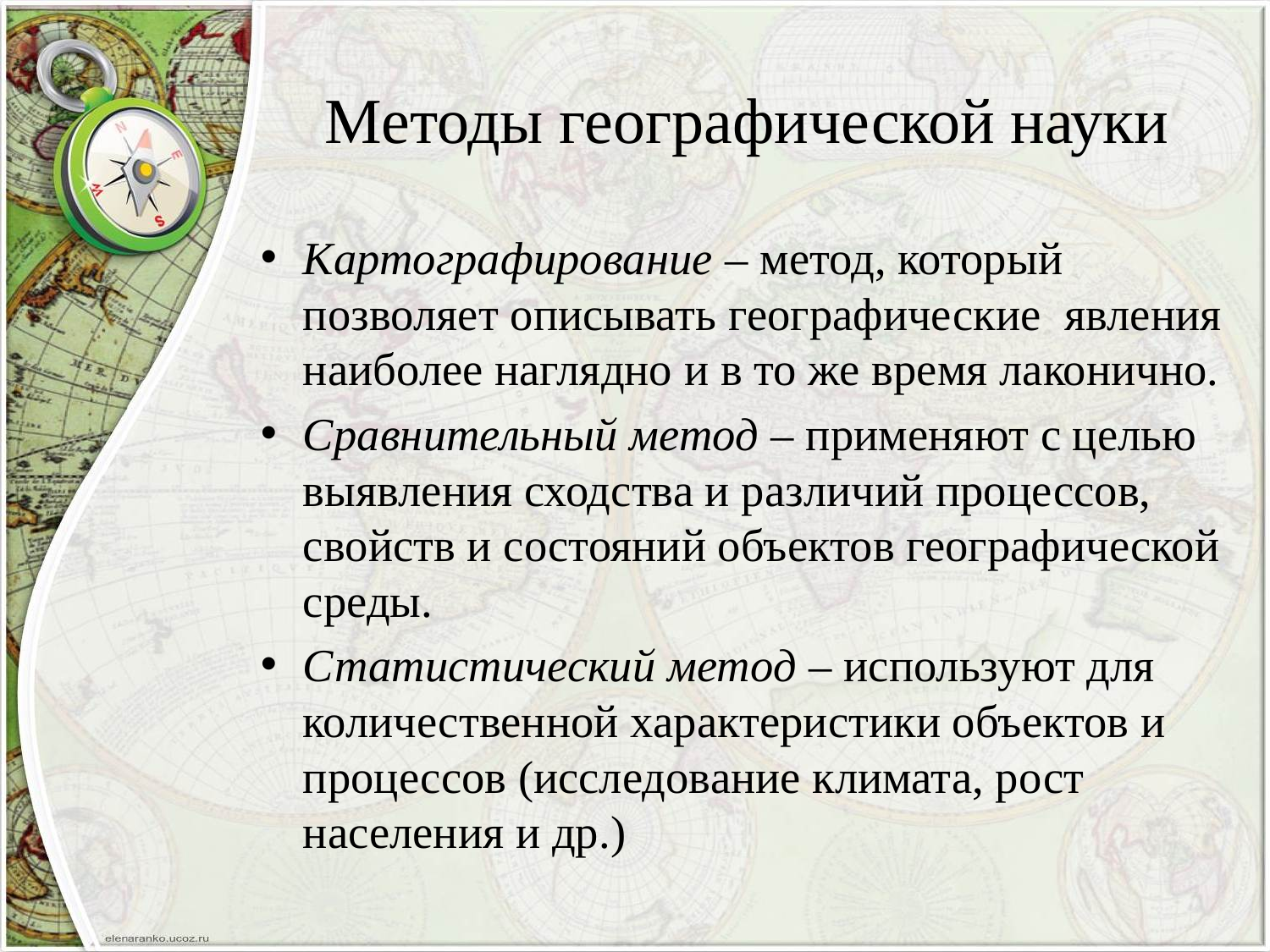

# Методы географической науки
Картографирование – метод, который позволяет описывать географические  явления наиболее наглядно и в то же время лаконично.
Сравнительный метод – применяют с целью выявления сходства и различий процессов, свойств и состояний объектов географической среды.
Статистический метод – используют для количественной характеристики объектов и процессов (исследование климата, рост населения и др.)